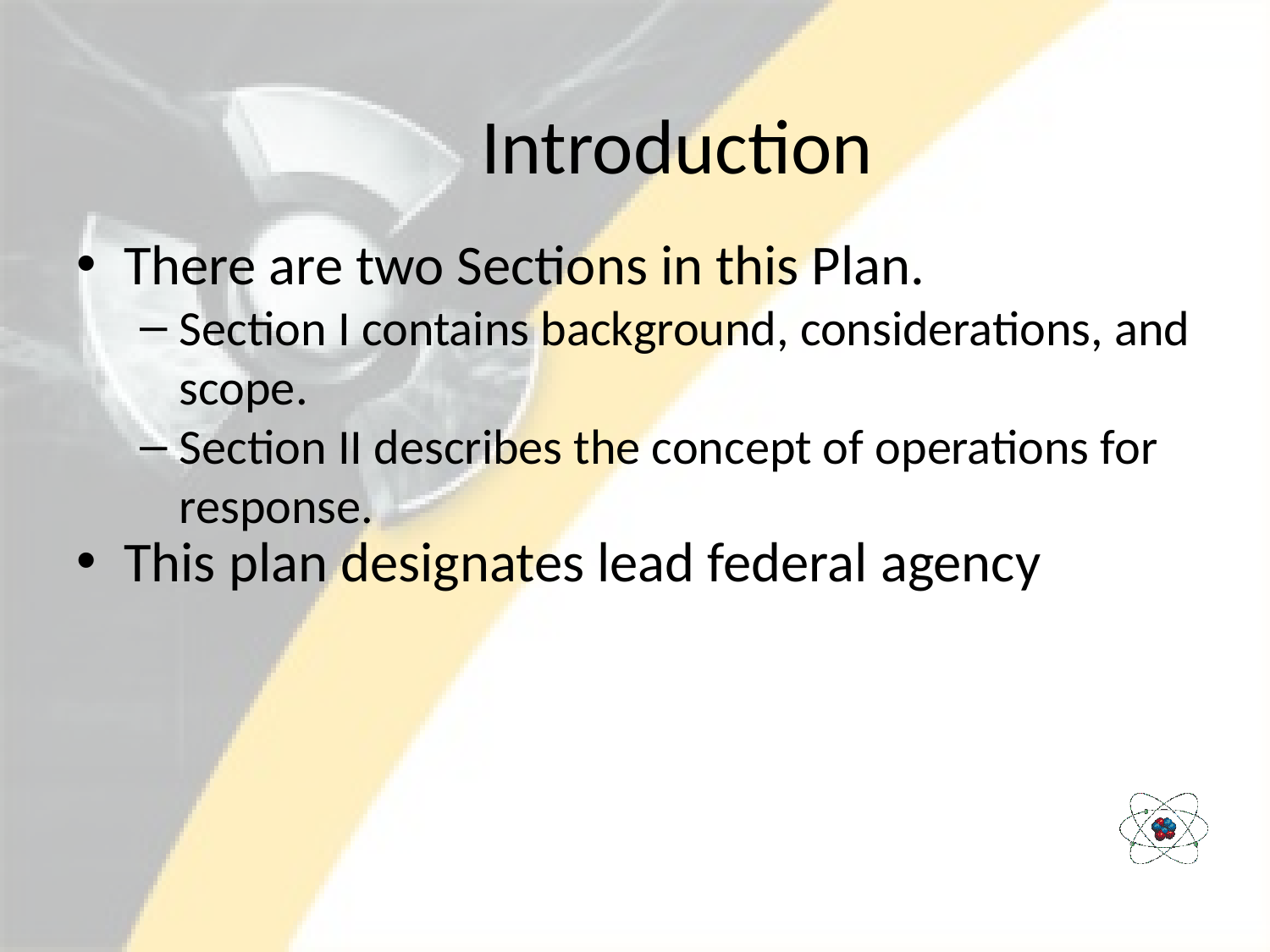

# Introduction
There are two Sections in this Plan.
Section I contains background, considerations, and scope.
Section II describes the concept of operations for response.
This plan designates lead federal agency